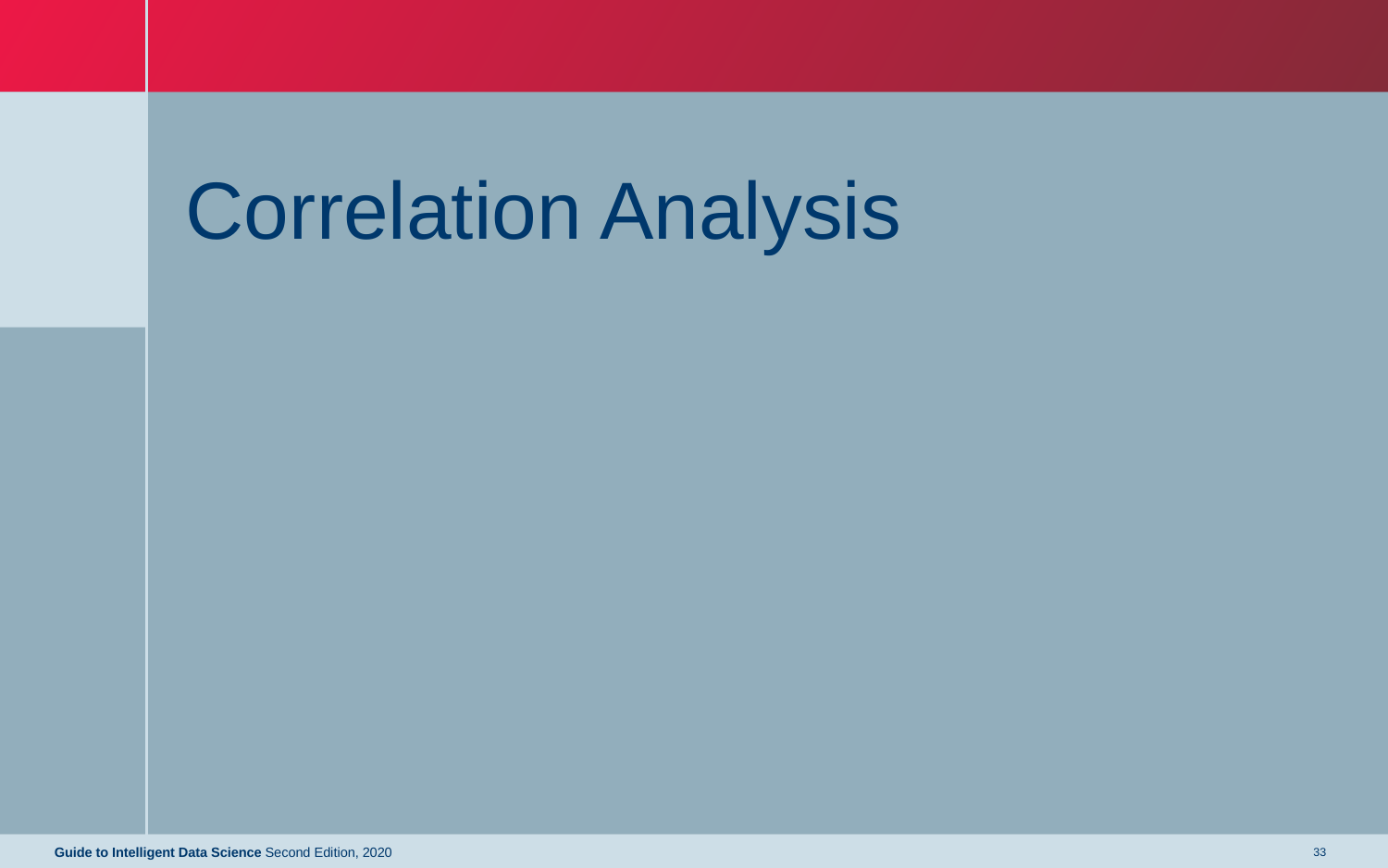

# Correlation Analysis
Guide to Intelligent Data Science Second Edition, 2020
33